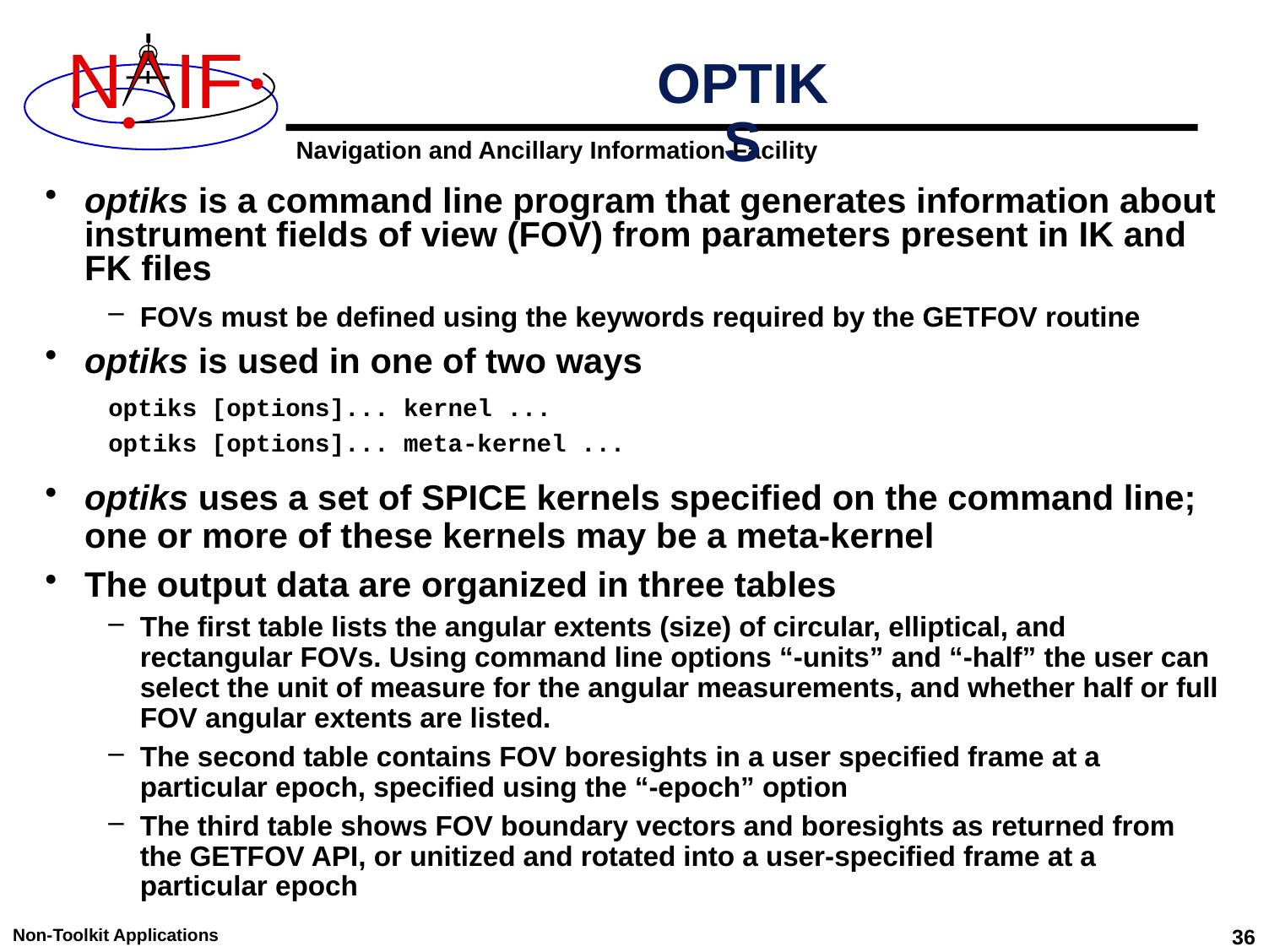

# OPTIKS
optiks is a command line program that generates information about instrument fields of view (FOV) from parameters present in IK and FK files
FOVs must be defined using the keywords required by the GETFOV routine
optiks is used in one of two ways
optiks [options]... kernel ...
optiks [options]... meta-kernel ...
optiks uses a set of SPICE kernels specified on the command line; one or more of these kernels may be a meta-kernel
The output data are organized in three tables
The first table lists the angular extents (size) of circular, elliptical, and rectangular FOVs. Using command line options “-units” and “-half” the user can select the unit of measure for the angular measurements, and whether half or full FOV angular extents are listed.
The second table contains FOV boresights in a user specified frame at a particular epoch, specified using the “-epoch” option
The third table shows FOV boundary vectors and boresights as returned from the GETFOV API, or unitized and rotated into a user-specified frame at a particular epoch

Non-Toolkit Applications
36